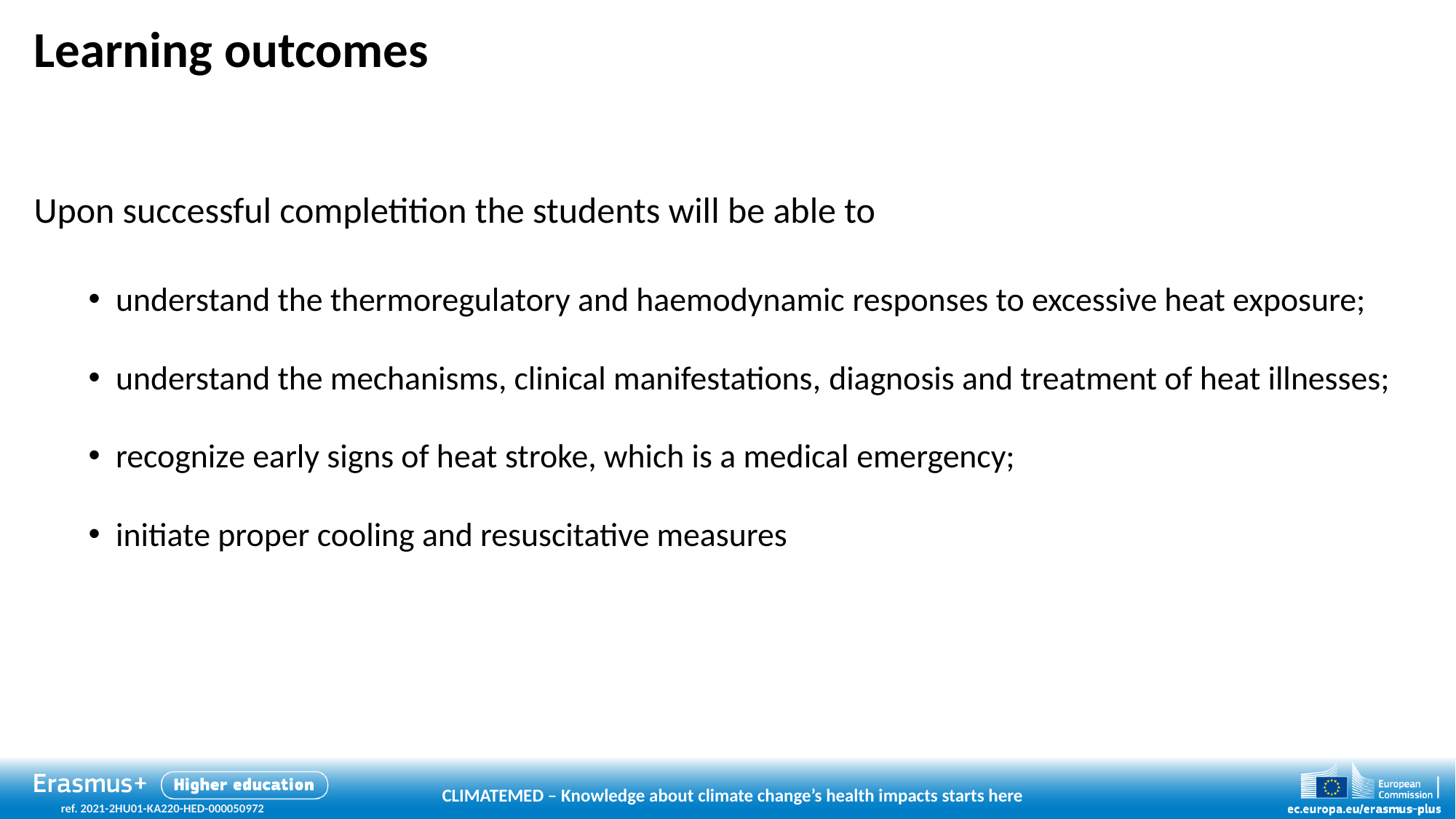

# Learning outcomes
Upon successful completition the students will be able to

understand the thermoregulatory and haemodynamic responses to excessive heat exposure;
understand the mechanisms, clinical manifestations, diagnosis and treatment of heat illnesses;
recognize early signs of heat stroke, which is a medical emergency;
initiate proper cooling and resuscitative measures